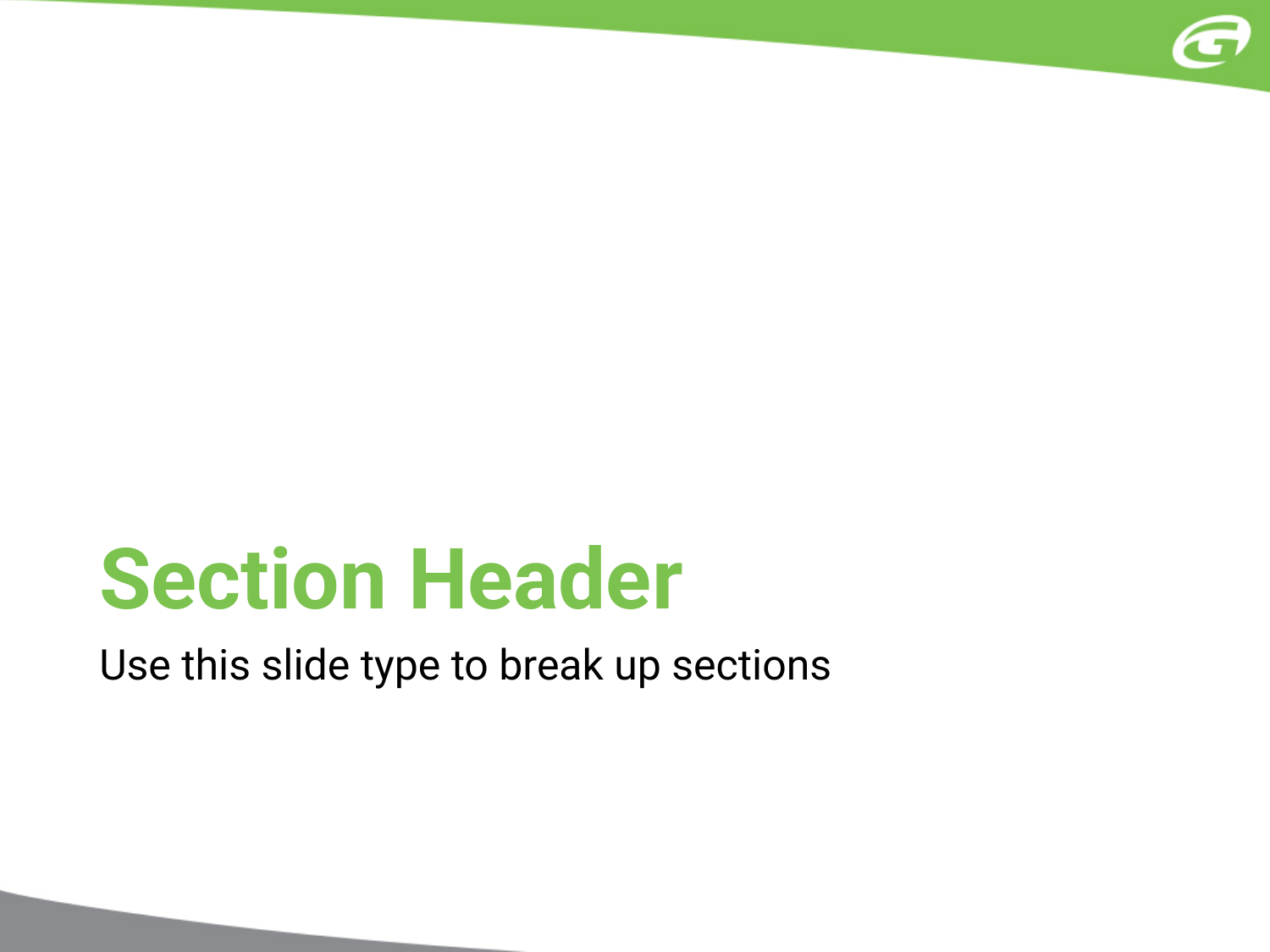

# Section Header
Use this slide type to break up sections